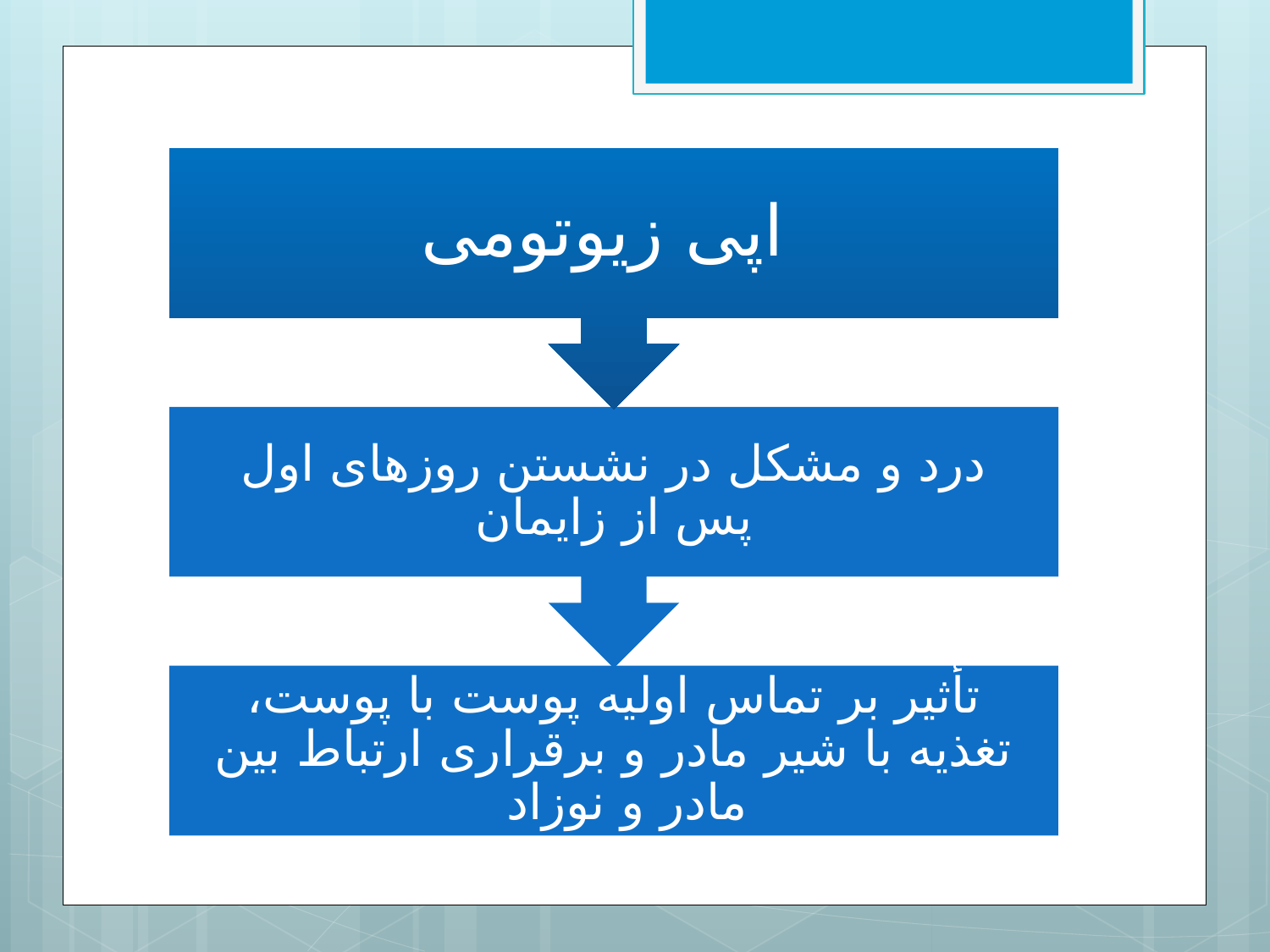

تأثیر بر تماس اولیه پوست با پوست، تغذیه با شیر مادر و برقراری ارتباط بین مادر و نوزاد
درد و مشکل در نشستن روزهای اول پس از زایمان
اپی زیوتومی